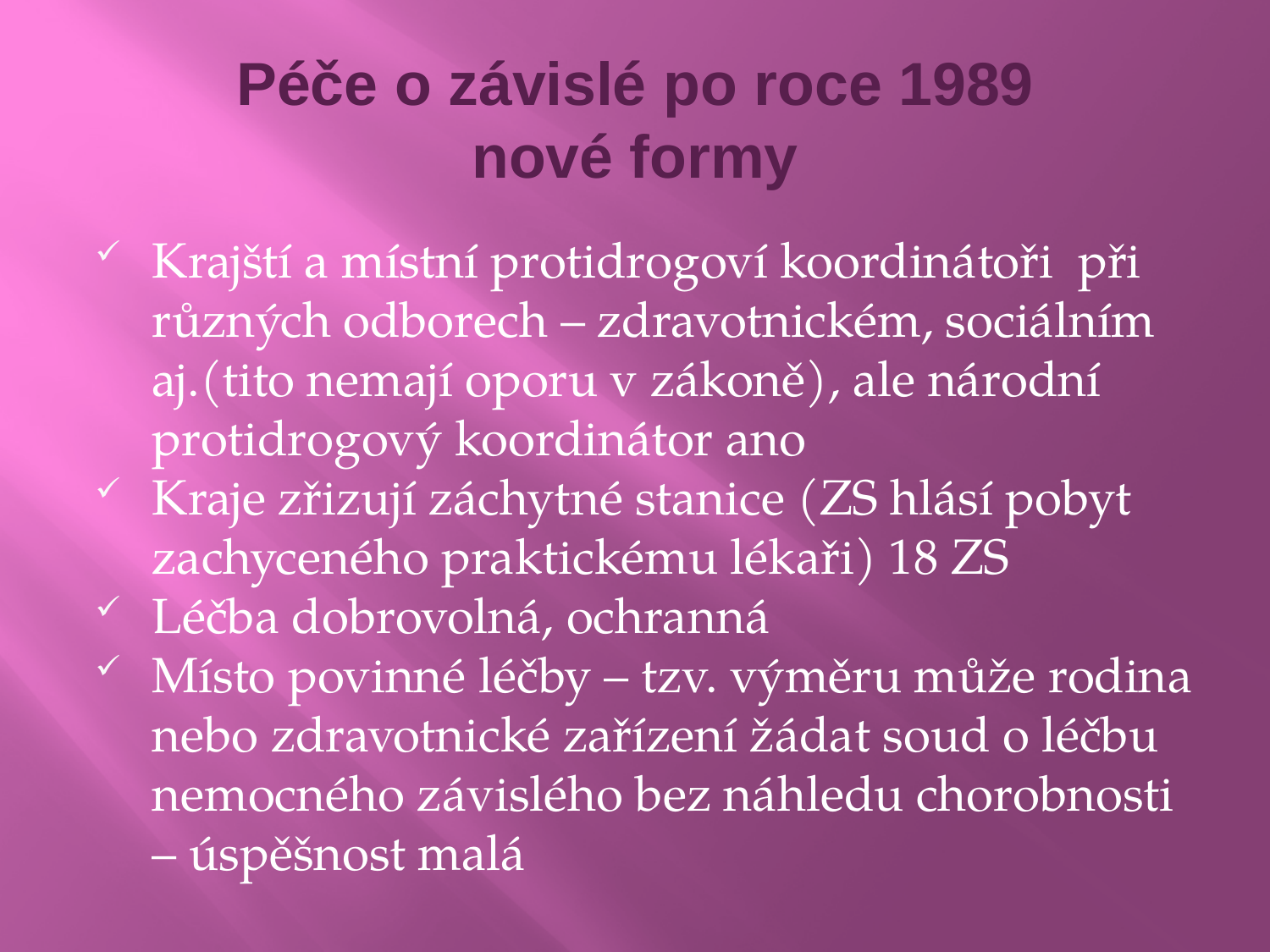

# Péče o závislé po roce 1989 nové formy
Krajští a místní protidrogoví koordinátoři  při různých odborech – zdravotnickém, sociálním aj.(tito nemají oporu v zákoně), ale národní protidrogový koordinátor ano
Kraje zřizují záchytné stanice (ZS hlásí pobyt zachyceného praktickému lékaři) 18 ZS
Léčba dobrovolná, ochranná
Místo povinné léčby – tzv. výměru může rodina nebo zdravotnické zařízení žádat soud o léčbu nemocného závislého bez náhledu chorobnosti – úspěšnost malá